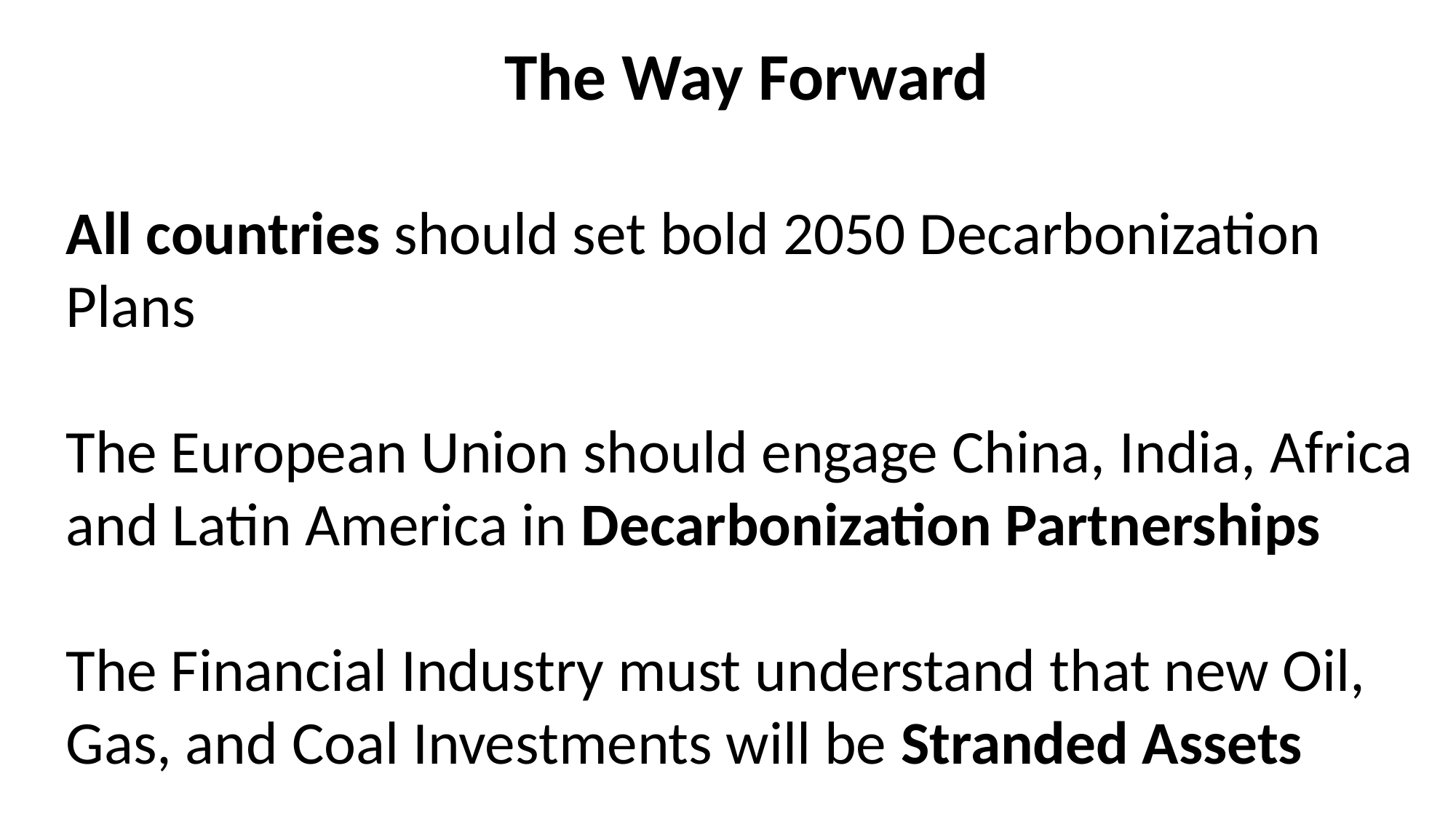

The Way Forward

All countries should set bold 2050 Decarbonization Plans

The European Union should engage China, India, Africa and Latin America in Decarbonization Partnerships

The Financial Industry must understand that new Oil,  Gas, and Coal Investments will be Stranded Assets